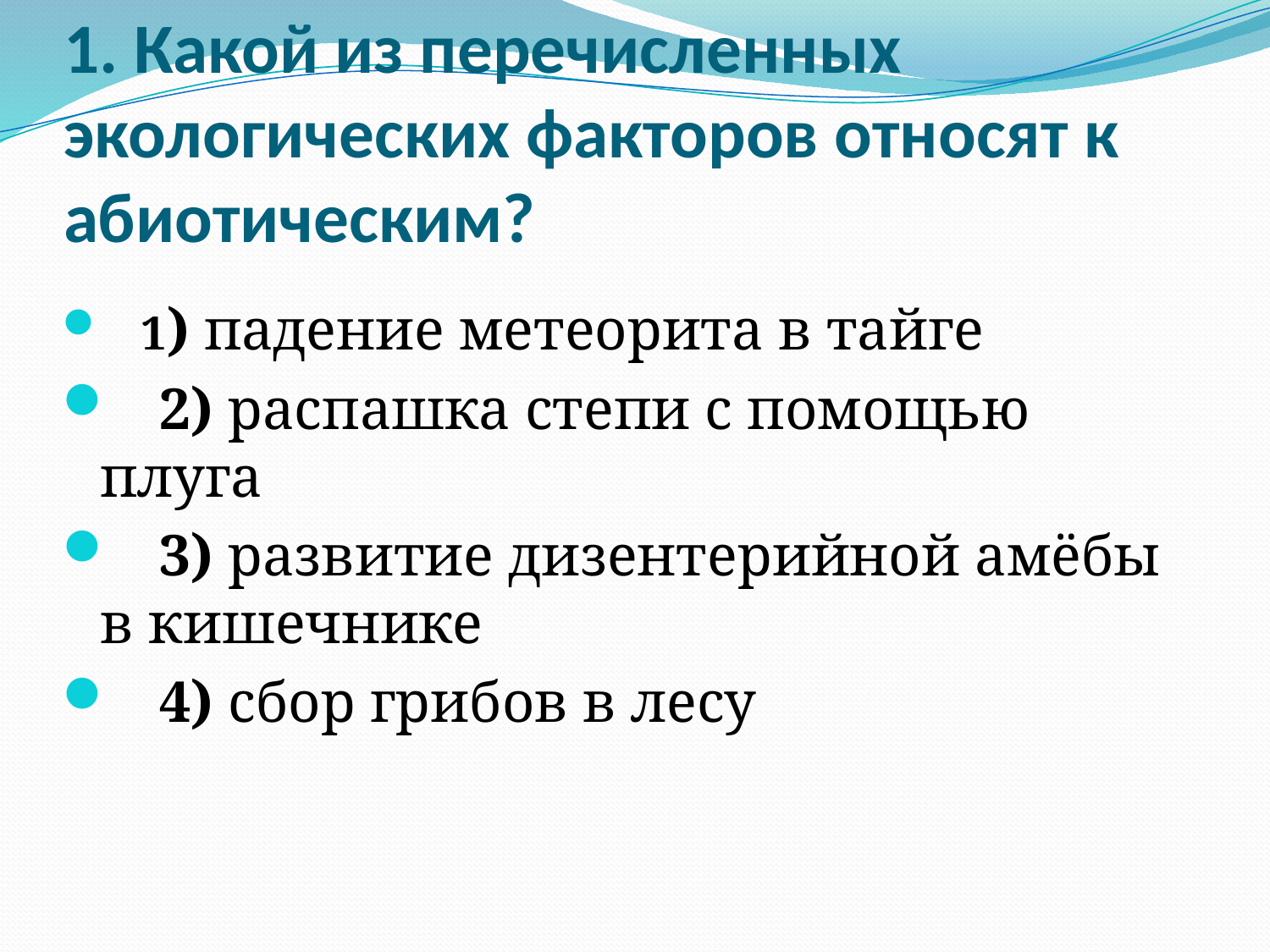

# 1. Какой из перечисленных экологических факторов относят к абиотическим?
   1) падение метеорита в тайге
   2) распашка степи с помощью плуга
   3) развитие дизентерийной амёбы в кишечнике
   4) сбор грибов в лесу